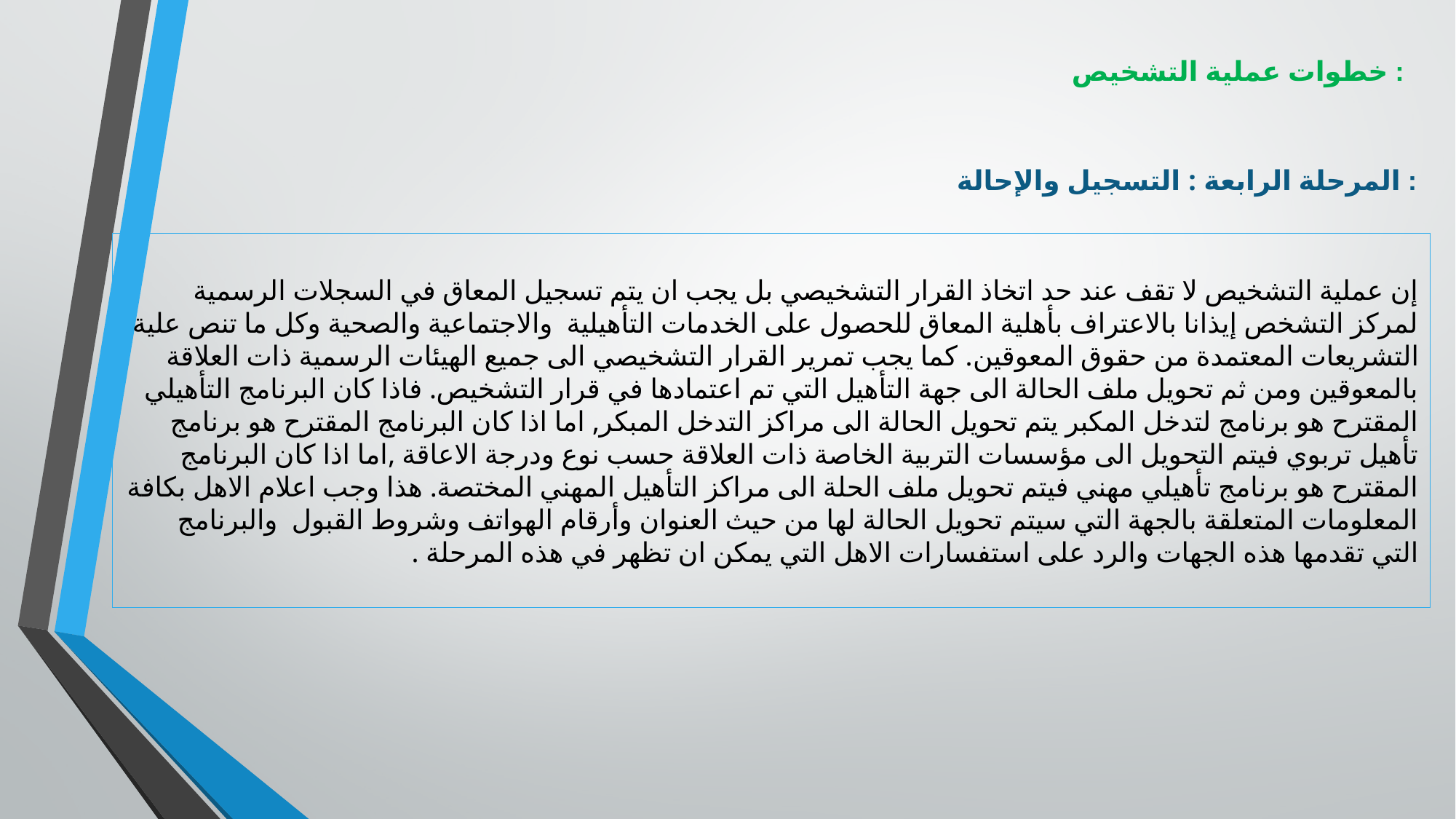

خطوات عملية التشخيص :
المرحلة الرابعة : التسجيل والإحالة :
إن عملية التشخيص لا تقف عند حد اتخاذ القرار التشخيصي بل يجب ان يتم تسجيل المعاق في السجلات الرسمية لمركز التشخص إيذانا بالاعتراف بأهلية المعاق للحصول على الخدمات التأهيلية  والاجتماعية والصحية وكل ما تنص علية التشريعات المعتمدة من حقوق المعوقين. كما يجب تمرير القرار التشخيصي الى جميع الهيئات الرسمية ذات العلاقة بالمعوقين ومن ثم تحويل ملف الحالة الى جهة التأهيل التي تم اعتمادها في قرار التشخيص. فاذا كان البرنامج التأهيلي المقترح هو برنامج لتدخل المكبر يتم تحويل الحالة الى مراكز التدخل المبكر, اما اذا كان البرنامج المقترح هو برنامج تأهيل تربوي فيتم التحويل الى مؤسسات التربية الخاصة ذات العلاقة حسب نوع ودرجة الاعاقة ,اما اذا كان البرنامج المقترح هو برنامج تأهيلي مهني فيتم تحويل ملف الحلة الى مراكز التأهيل المهني المختصة. هذا وجب اعلام الاهل بكافة المعلومات المتعلقة بالجهة التي سيتم تحويل الحالة لها من حيث العنوان وأرقام الهواتف وشروط القبول  والبرنامج التي تقدمها هذه الجهات والرد على استفسارات الاهل التي يمكن ان تظهر في هذه المرحلة .